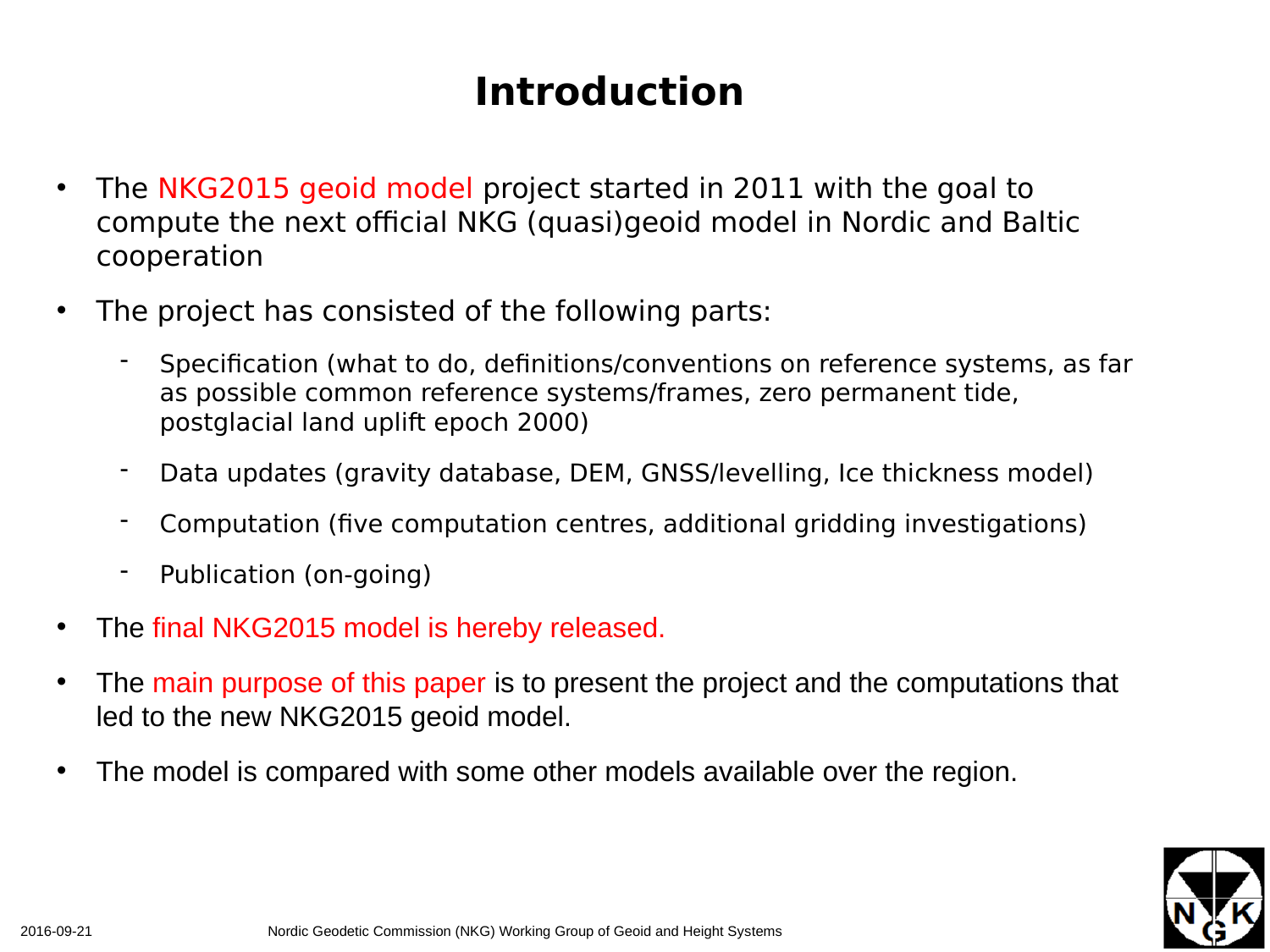

Introduction
The NKG2015 geoid model project started in 2011 with the goal to compute the next official NKG (quasi)geoid model in Nordic and Baltic cooperation
The project has consisted of the following parts:
Specification (what to do, definitions/conventions on reference systems, as far as possible common reference systems/frames, zero permanent tide, postglacial land uplift epoch 2000)
Data updates (gravity database, DEM, GNSS/levelling, Ice thickness model)
Computation (five computation centres, additional gridding investigations)
Publication (on-going)
The final NKG2015 model is hereby released.
The main purpose of this paper is to present the project and the computations that led to the new NKG2015 geoid model.
The model is compared with some other models available over the region.